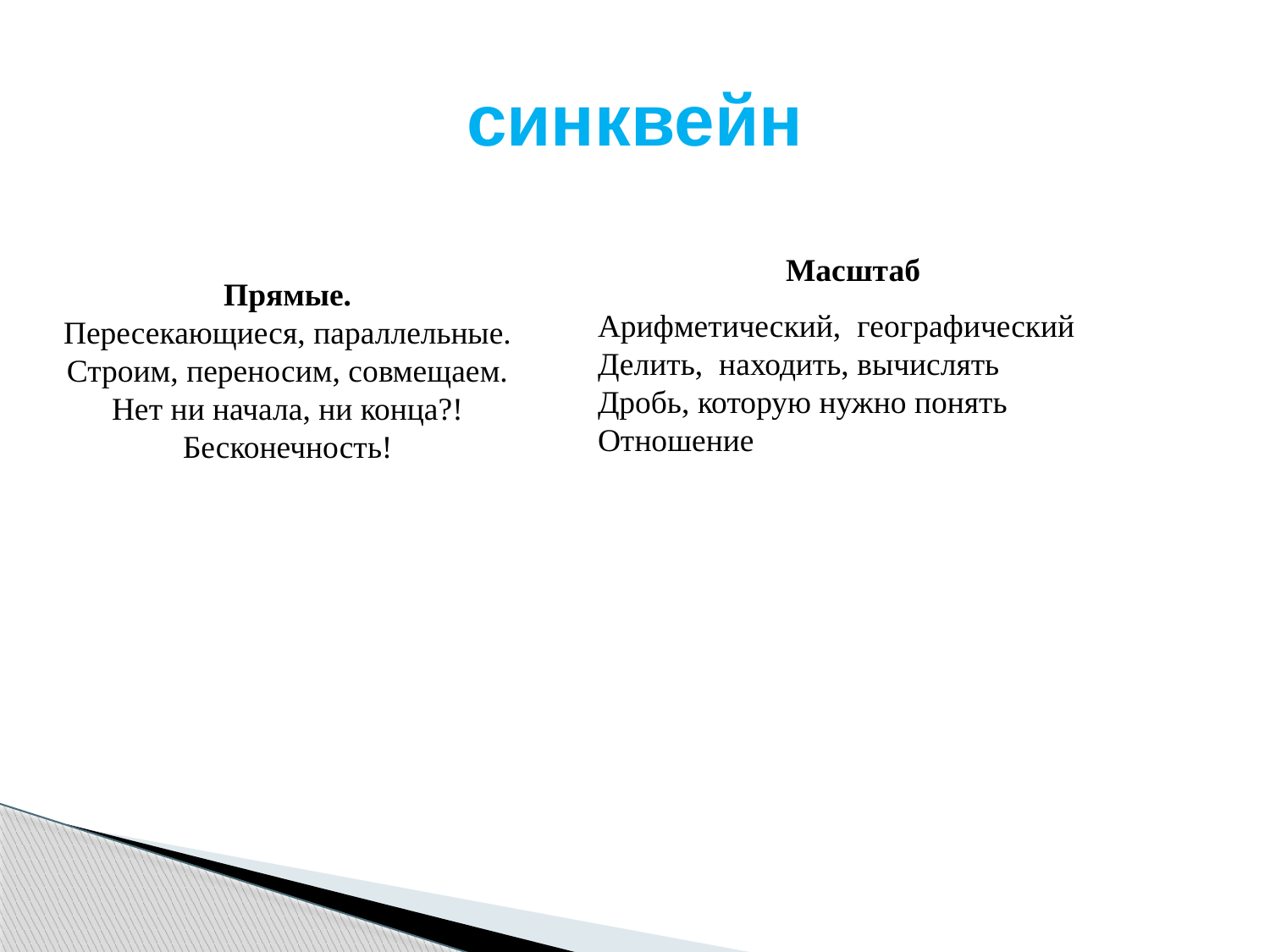

# синквейн
Масштаб
Арифметический,  географический
Делить,  находить, вычислять
Дробь, которую нужно понять
Отношение
Прямые.
Пересекающиеся, параллельные.
Строим, переносим, совмещаем.
Нет ни начала, ни конца?!
Бесконечность!
|  |
| --- |
|  |